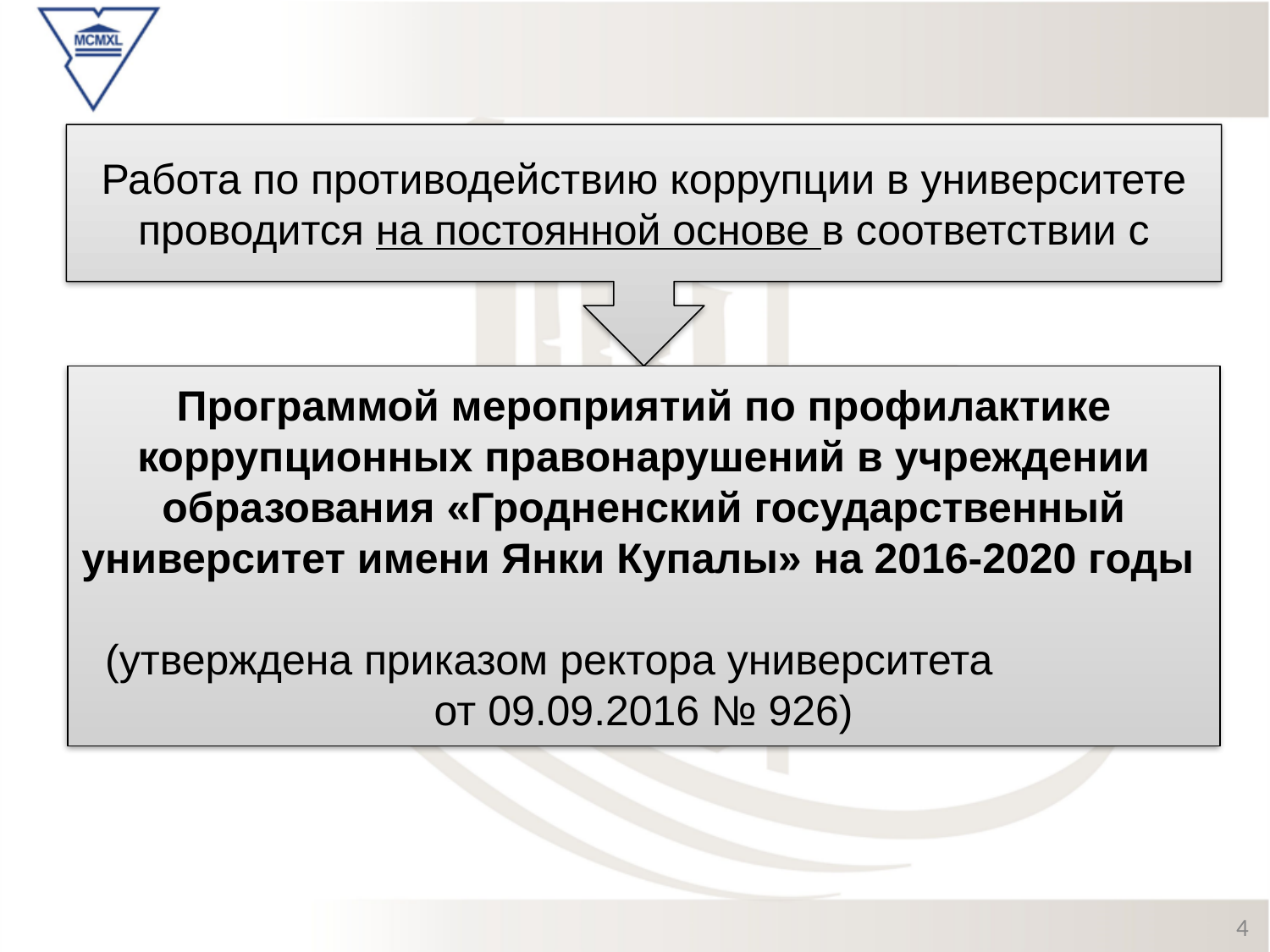

Работа по противодействию коррупции в университете проводится на постоянной основе в соответствии с
Программой мероприятий по профилактике коррупционных правонарушений в учреждении образования «Гродненский государственный университет имени Янки Купалы» на 2016-2020 годы

(утверждена приказом ректора университета                 от 09.09.2016 № 926)
4